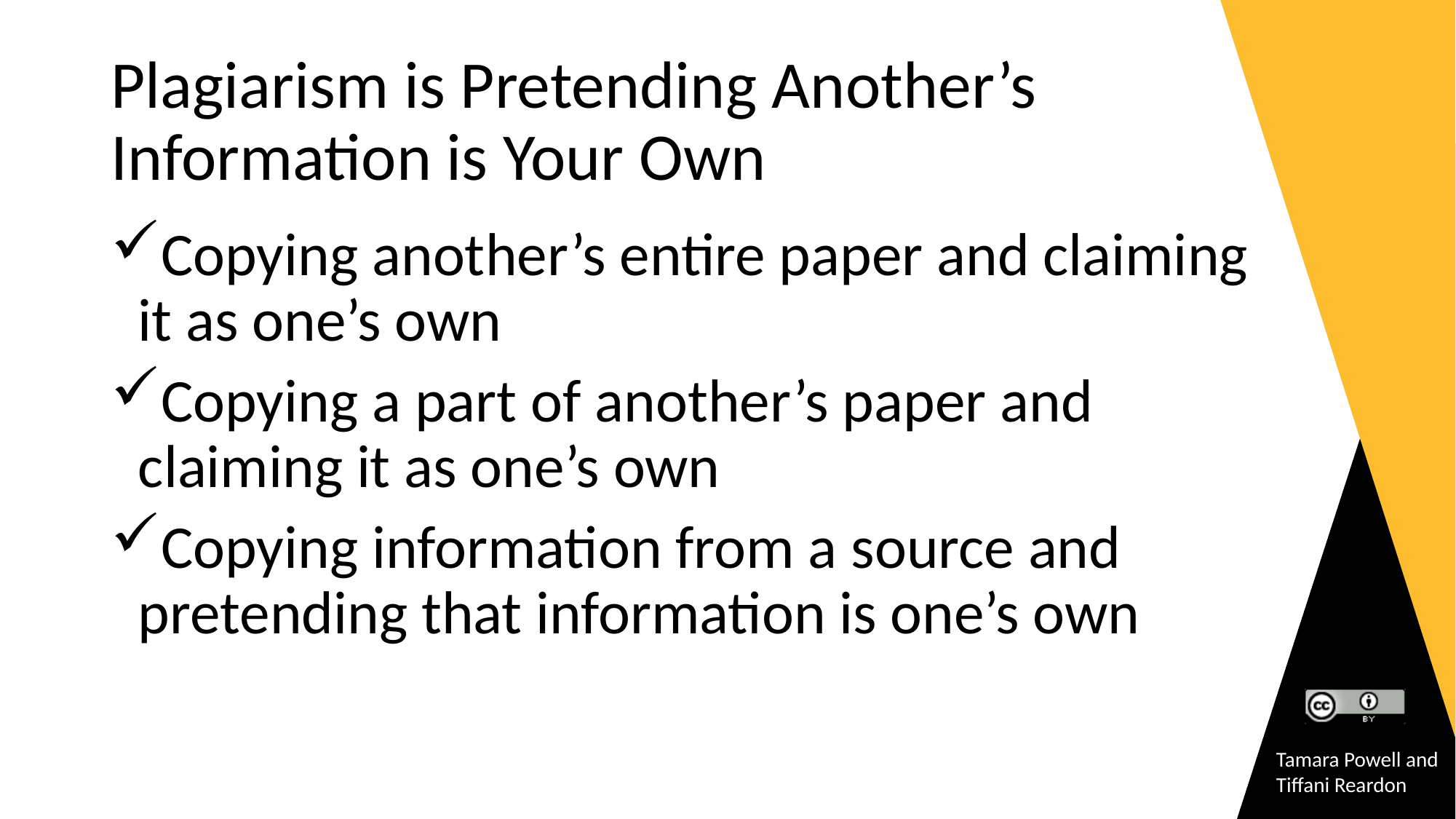

# Plagiarism is Pretending Another’s Information is Your Own
Copying another’s entire paper and claiming it as one’s own
Copying a part of another’s paper and claiming it as one’s own
Copying information from a source and pretending that information is one’s own